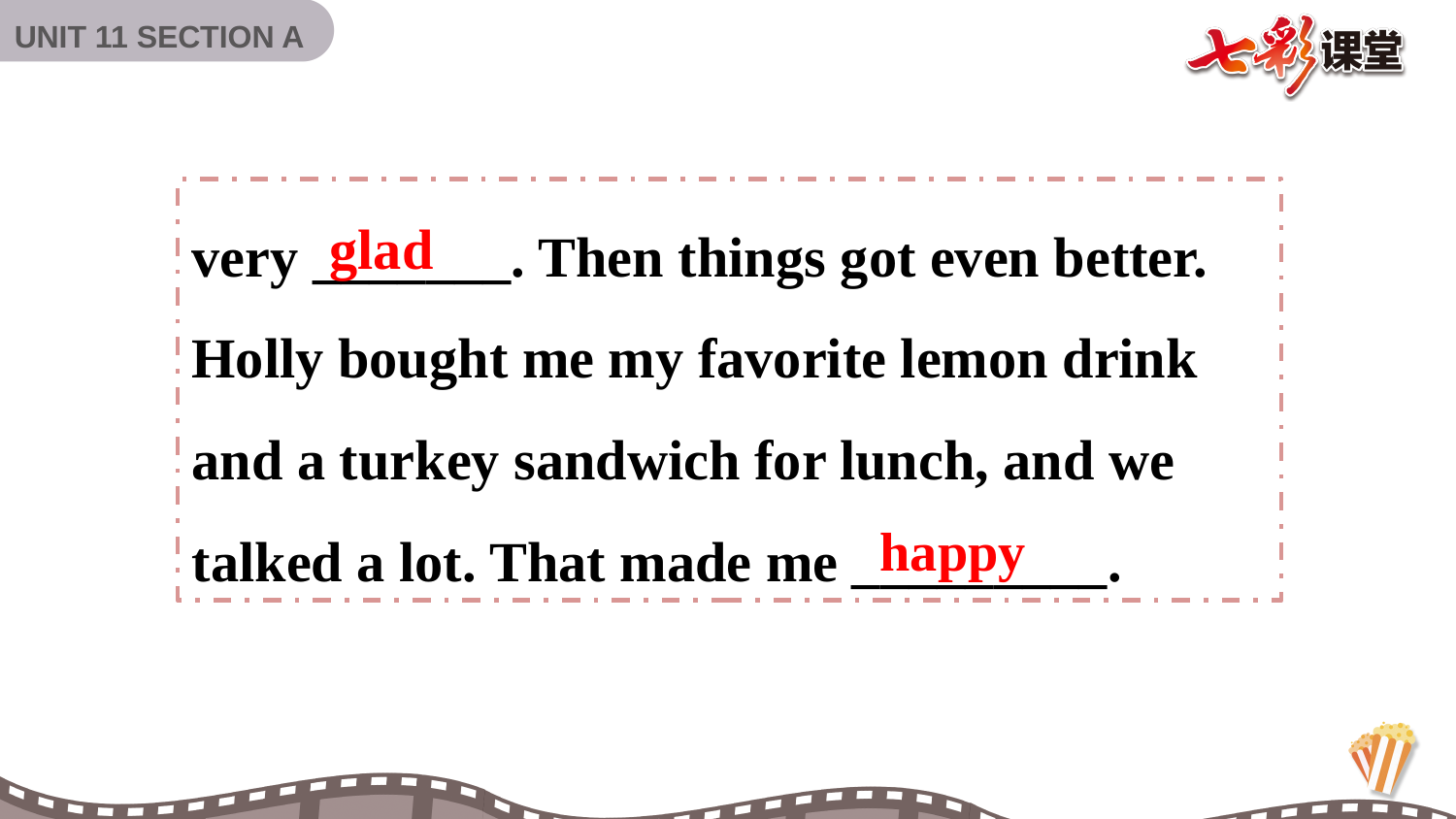

very _______. Then things got even better. Holly bought me my favorite lemon drink and a turkey sandwich for lunch, and we talked a lot. That made me _________.
glad
happy